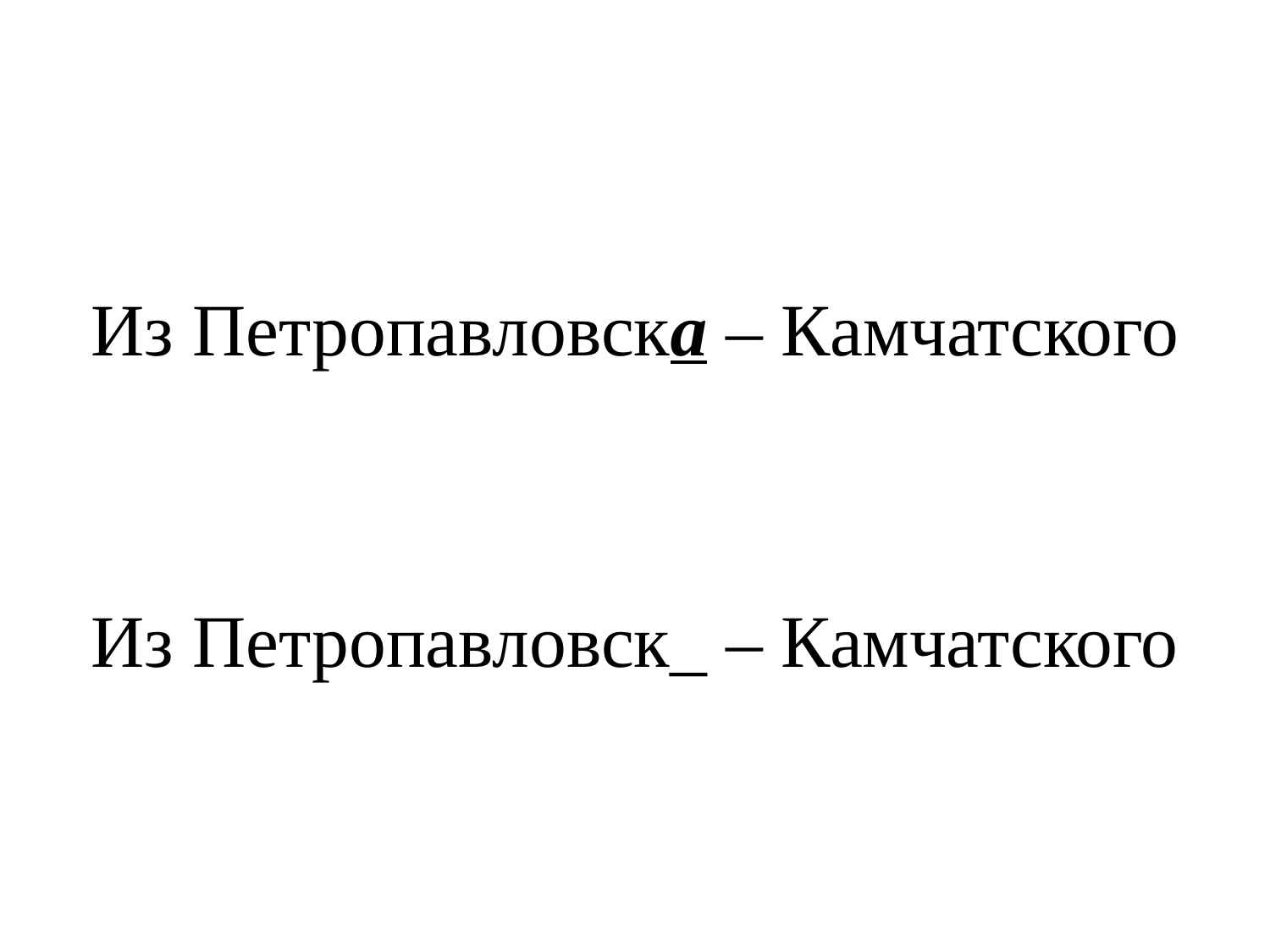

#
Из Петропавловска – Камчатского

Из Петропавловск_ – Камчатского